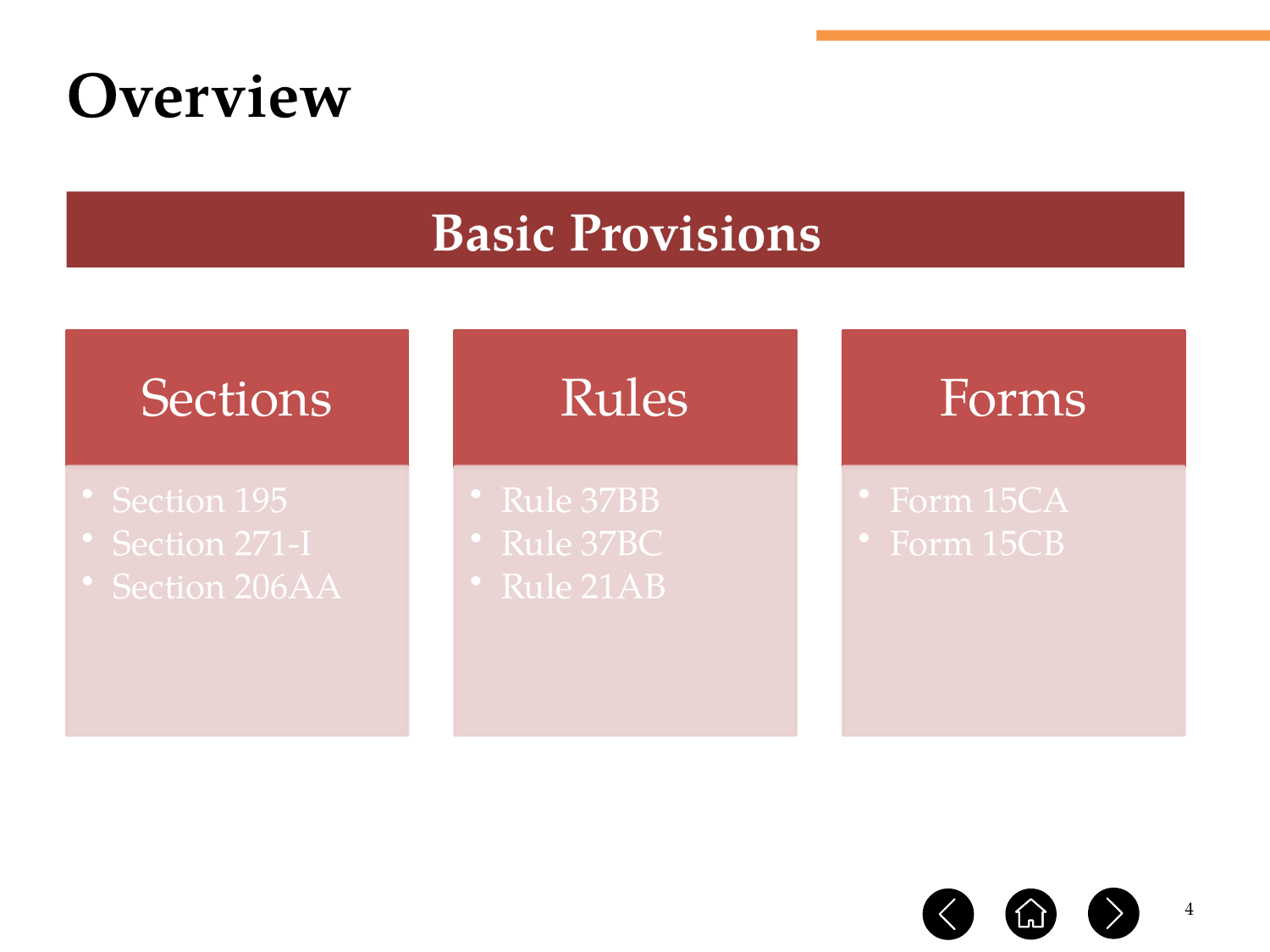

Overview

Basic Provisions
Sections
Section 195
Section 271-I
Section 206AA
Rules
Rule 37BB
Rule 37BC
Rule 21AB
Forms
Form 15CA
Form 15CB
4